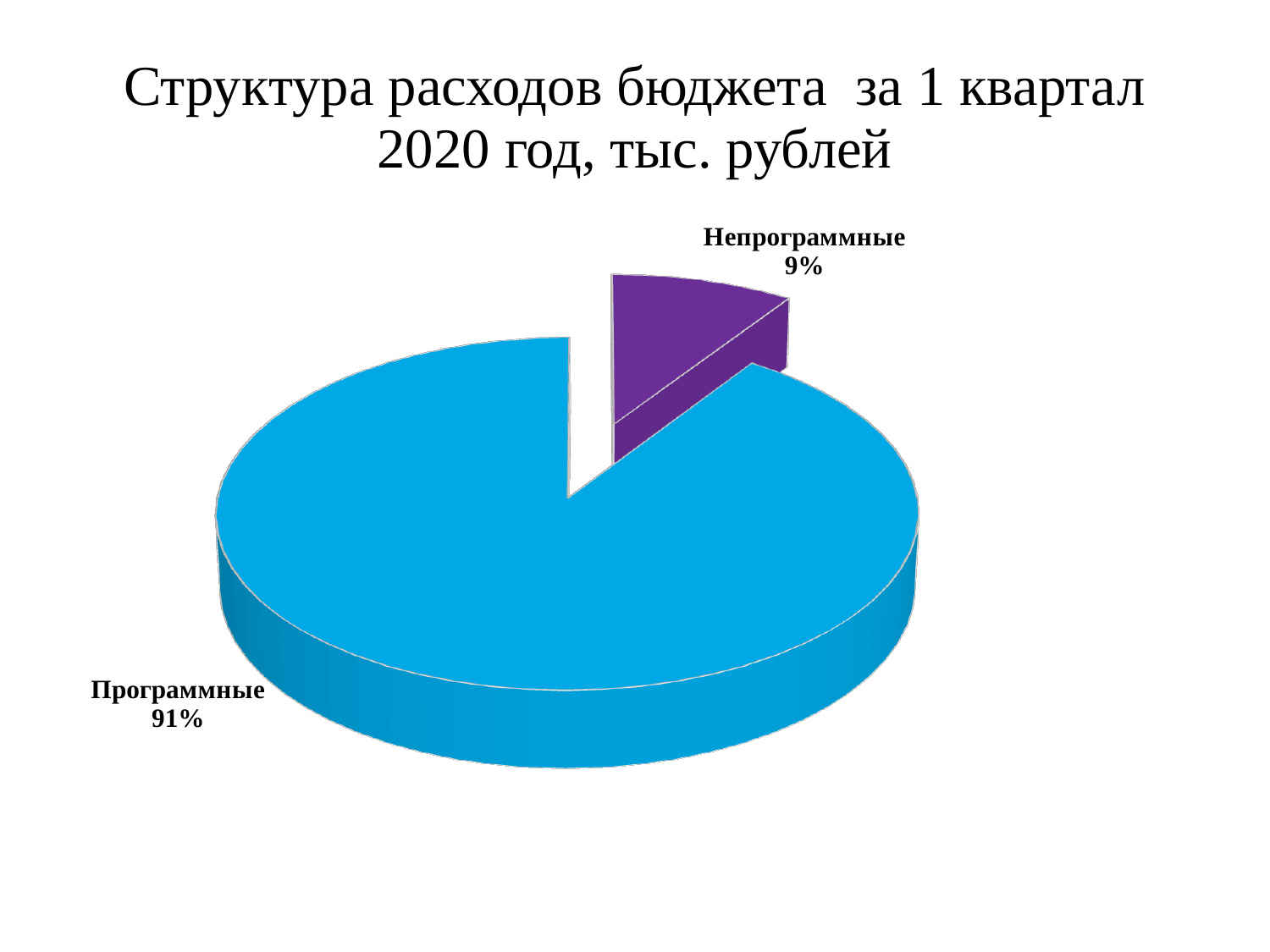

# Структура расходов бюджета  за 1 квартал 2020 год, тыс. рублей

[unsupported chart]